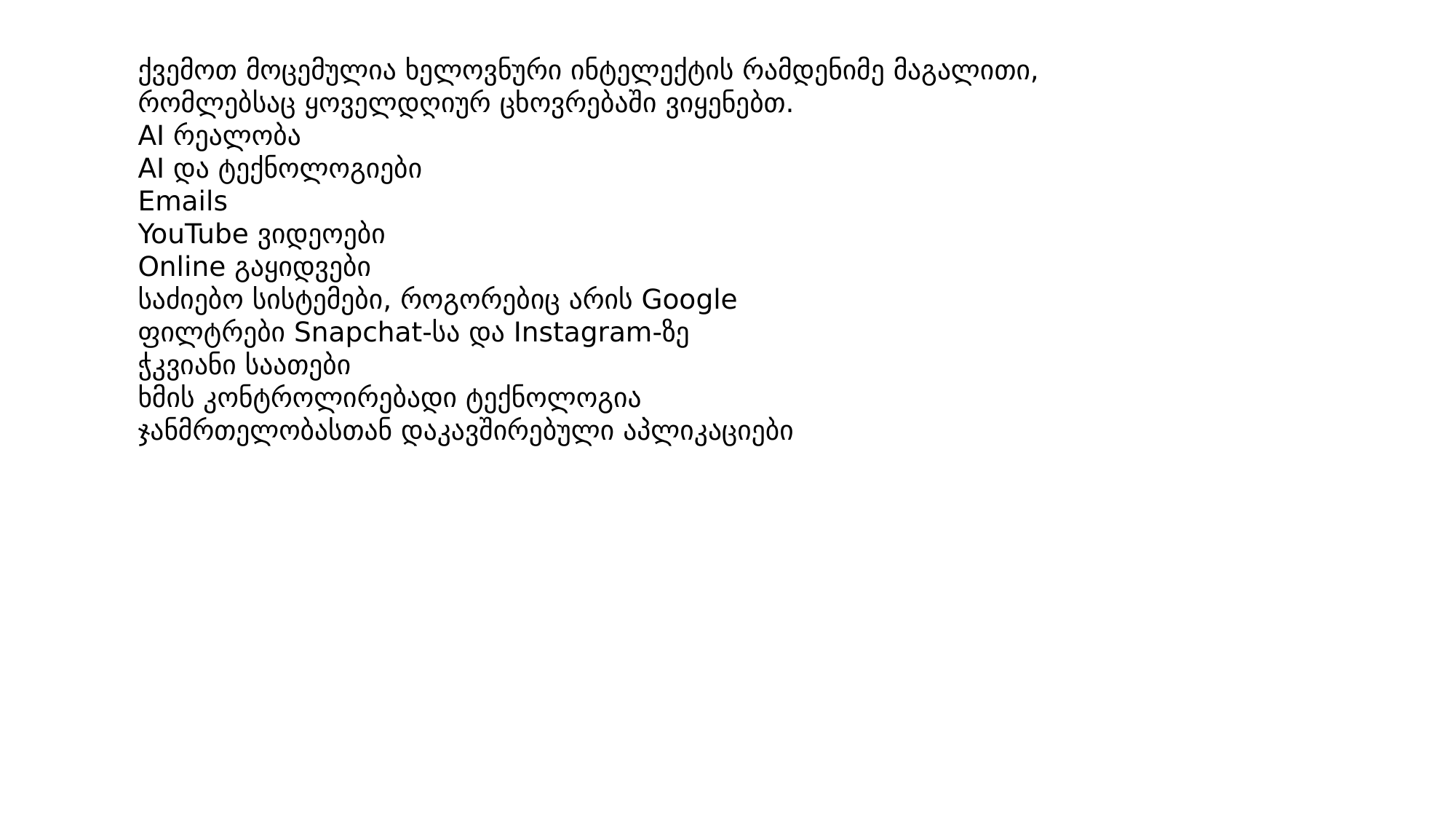

ქვემოთ მოცემულია ხელოვნური ინტელექტის რამდენიმე მაგალითი, რომლებსაც ყოველდღიურ ცხოვრებაში ვიყენებთ.
AI რეალობა
AI და ტექნოლოგიები
Emails
YouTube ვიდეოები
Online გაყიდვები
საძიებო სისტემები, როგორებიც არის Google
ფილტრები Snapchat-სა და Instagram-ზე
ჭკვიანი საათები
ხმის კონტროლირებადი ტექნოლოგია
ჯანმრთელობასთან დაკავშირებული აპლიკაციები